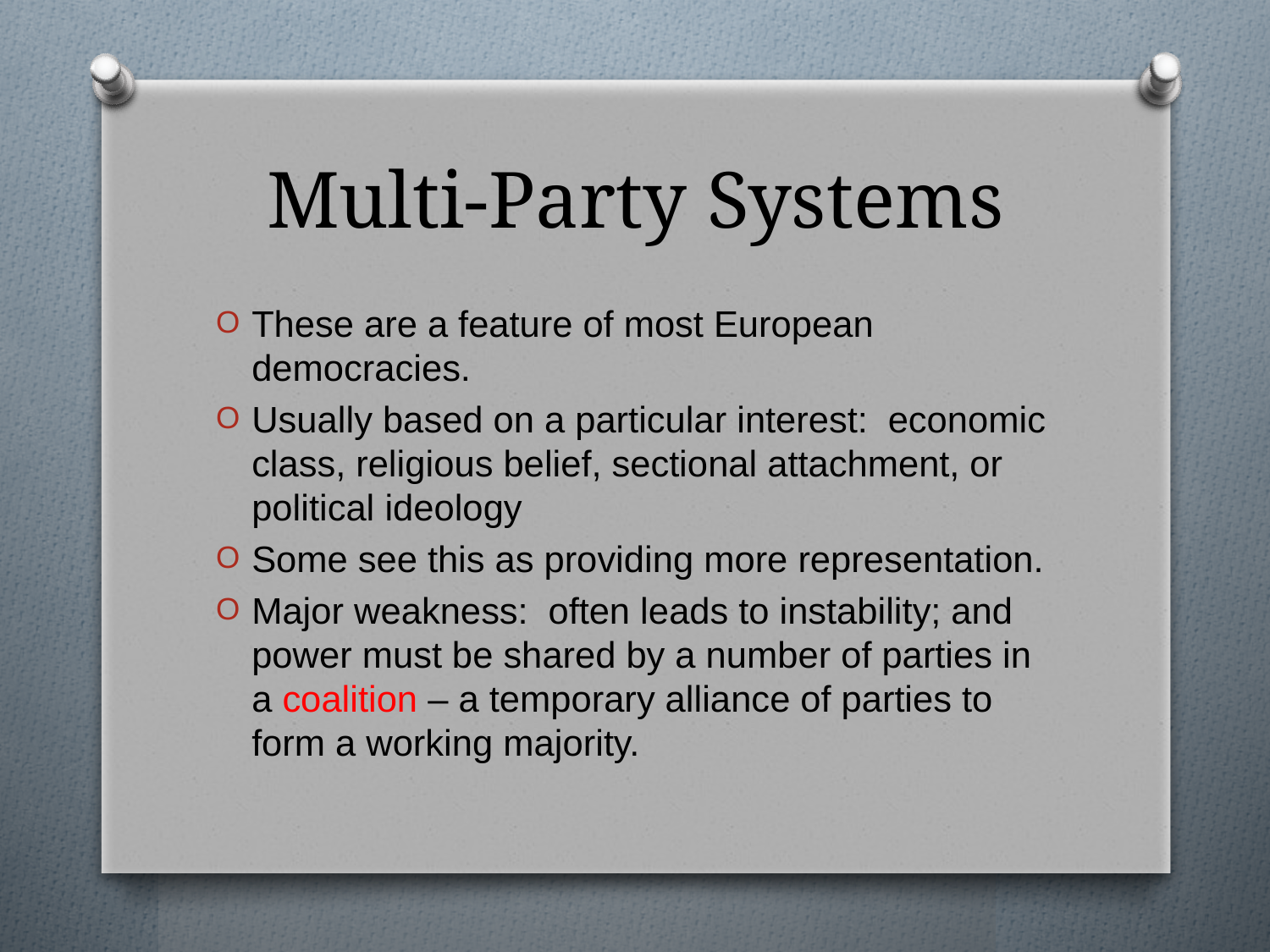

# Multi-Party Systems
These are a feature of most European democracies.
Usually based on a particular interest:  economic class, religious belief, sectional attachment, or political ideology
Some see this as providing more representation.
Major weakness:  often leads to instability; and power must be shared by a number of parties in a coalition – a temporary alliance of parties to form a working majority.